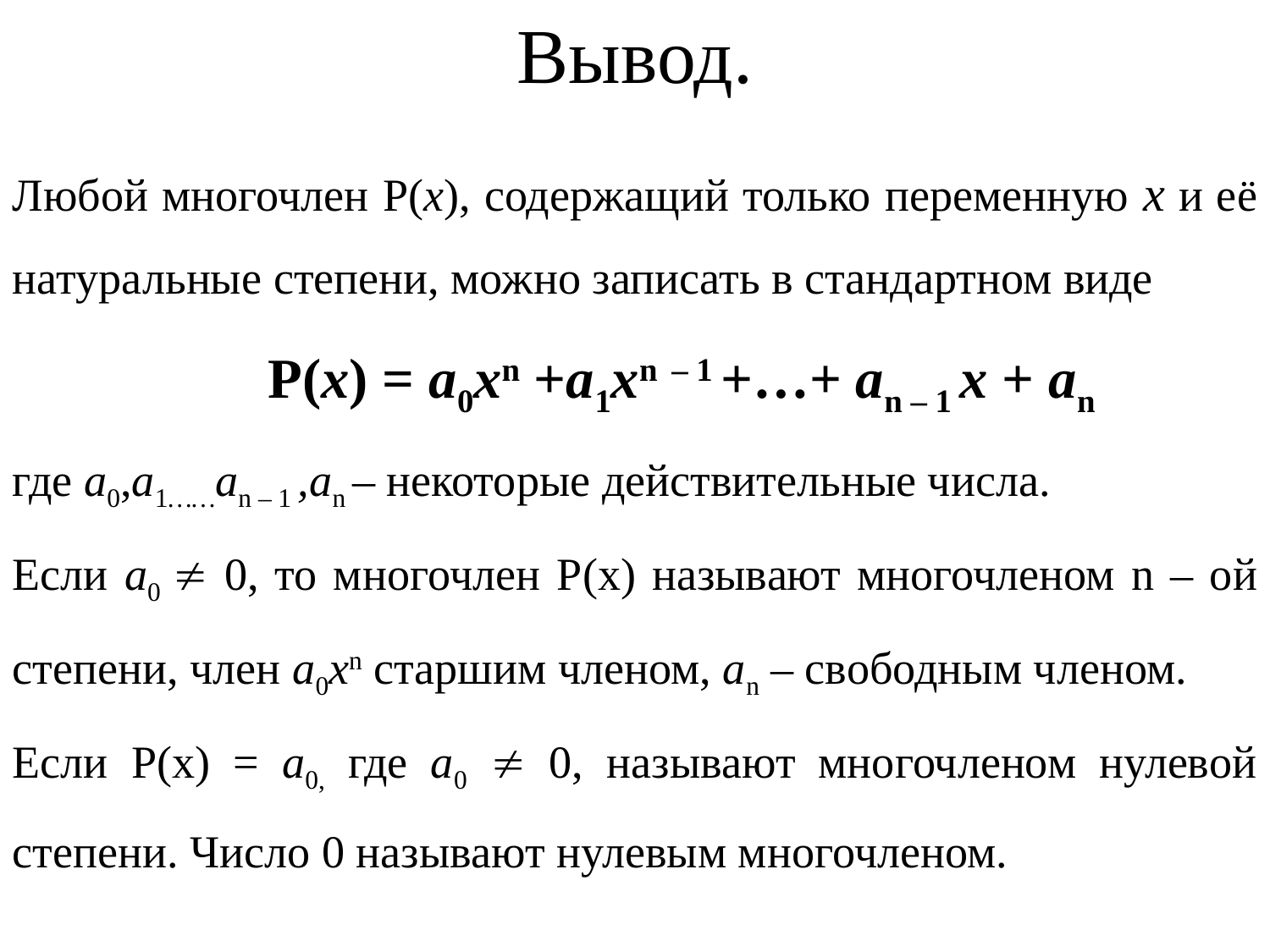

Вывод.
Любой многочлен P(x), содержащий только переменную х и её натуральные степени, можно записать в стандартном виде
                  P(x) = a0xn +a1xn – 1 +…+ an – 1 x + an
где a0,a1……an – 1 ,an – некоторые действительные числа.
Если а0 ≠ 0, то многочлен P(x) называют многочленом n – ой степени, член a0xn старшим членом, an – свободным членом.
Если P(x) = а0, где а0 ≠ 0, называют многочленом нулевой степени. Число 0 называют нулевым многочленом.